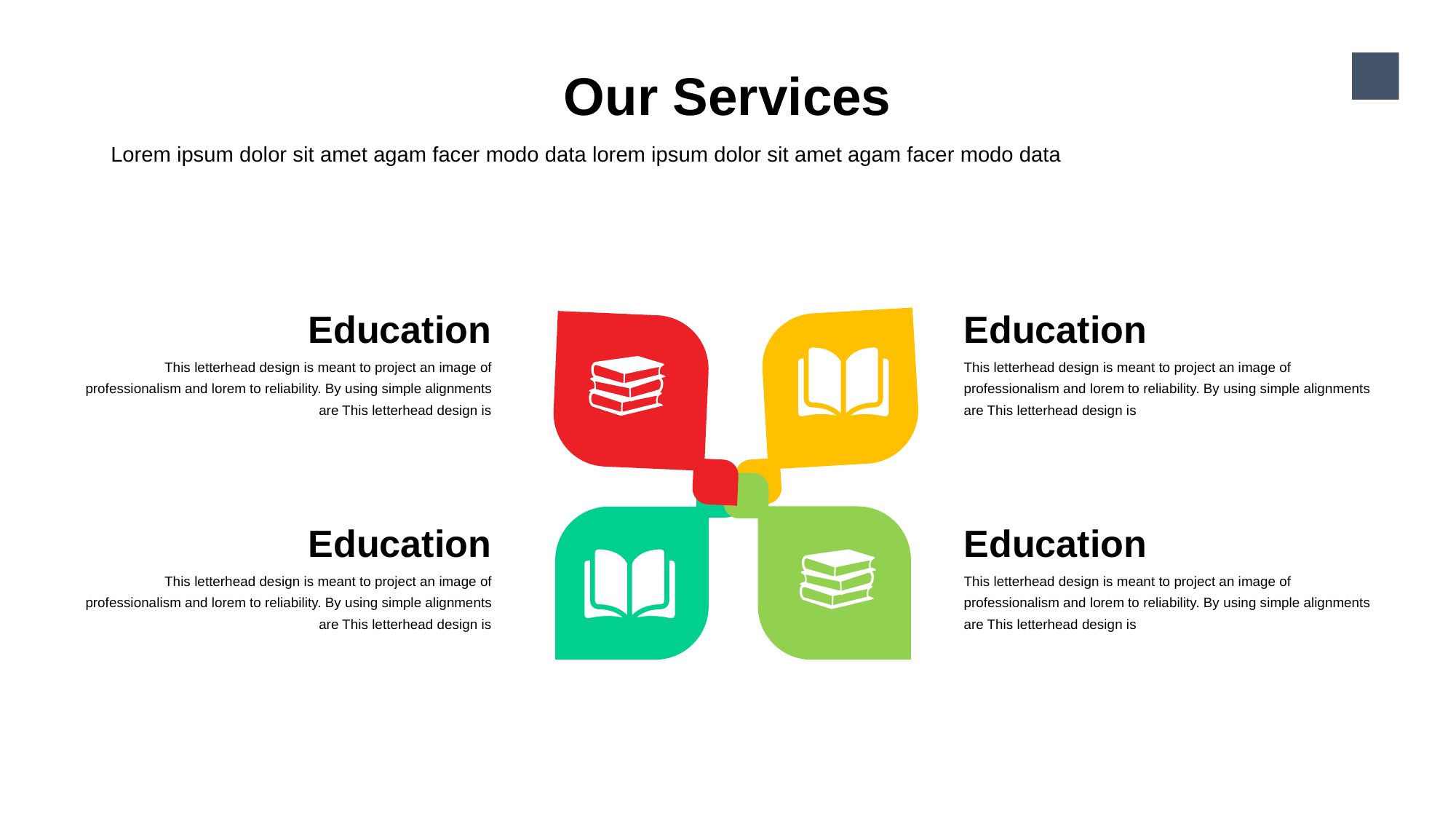

Our Services
6
Lorem ipsum dolor sit amet agam facer modo data lorem ipsum dolor sit amet agam facer modo data
Education
This letterhead design is meant to project an image of professionalism and lorem to reliability. By using simple alignments are This letterhead design is
Education
This letterhead design is meant to project an image of professionalism and lorem to reliability. By using simple alignments are This letterhead design is

Education
This letterhead design is meant to project an image of professionalism and lorem to reliability. By using simple alignments are This letterhead design is
Education
This letterhead design is meant to project an image of professionalism and lorem to reliability. By using simple alignments are This letterhead design is